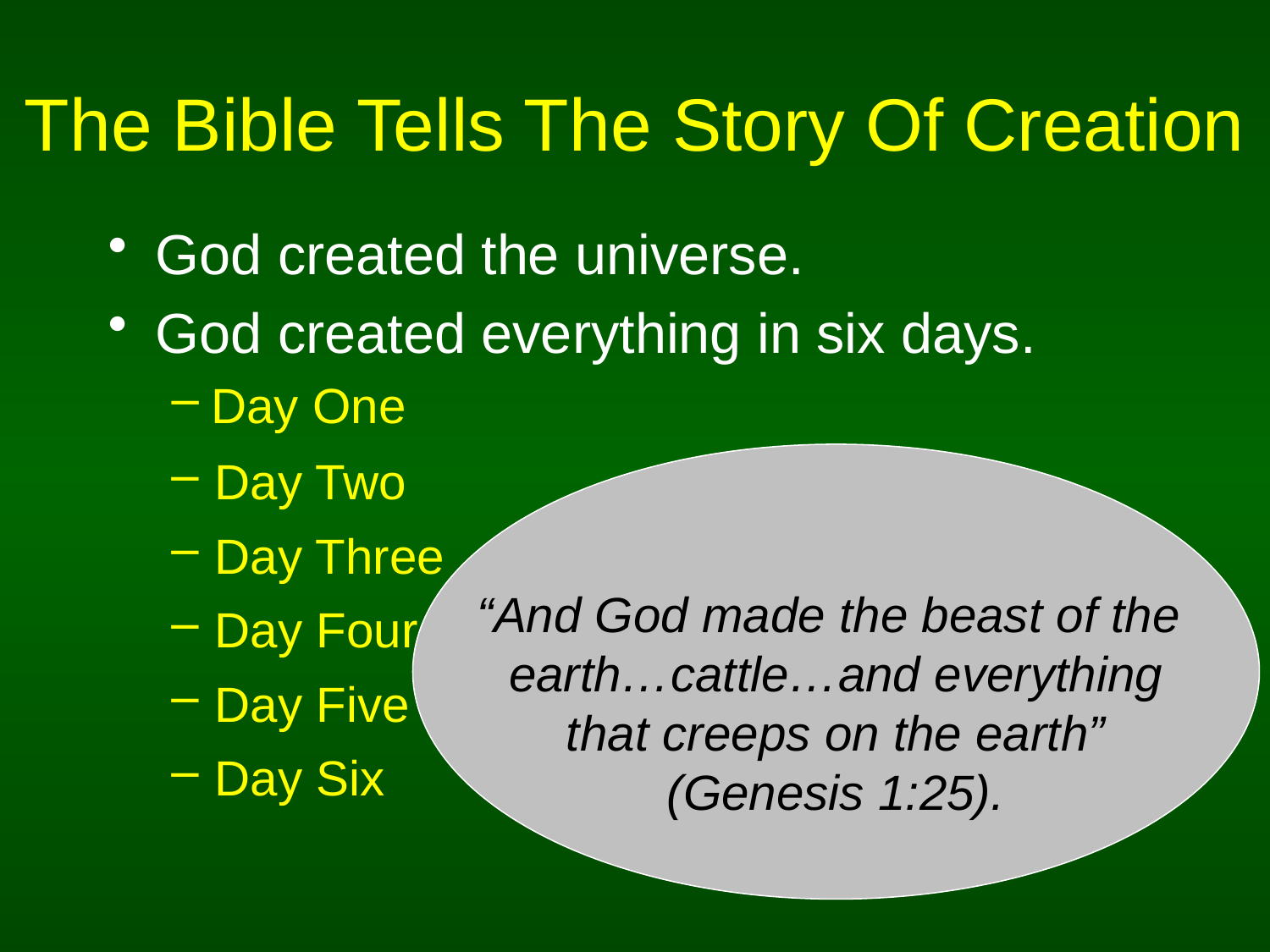

# The Bible Tells The Story Of Creation
God created the universe.
God created everything in six days.
Day One
 Day Two

“And God made the beast of the
earth…cattle…and everything
that creeps on the earth”
(Genesis 1:25).
 Day Three
 Day Four
 Day Five
 Day Six